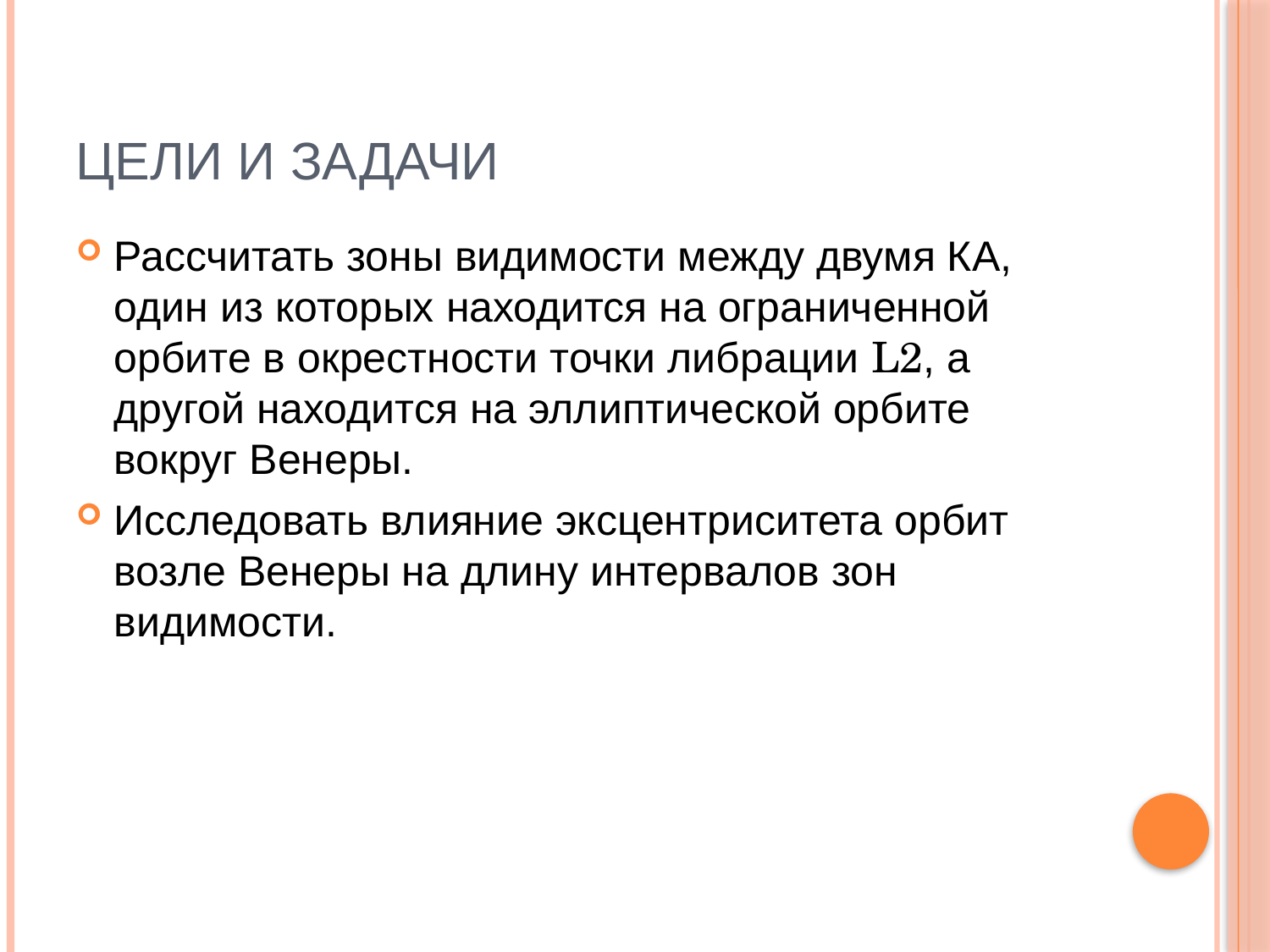

# Цели и задачи
Рассчитать зоны видимости между двумя КА, один из которых находится на ограниченной орбите в окрестности точки либрации L2, а другой находится на эллиптической орбите вокруг Венеры.
Исследовать влияние эксцентриситета орбит возле Венеры на длину интервалов зон видимости.